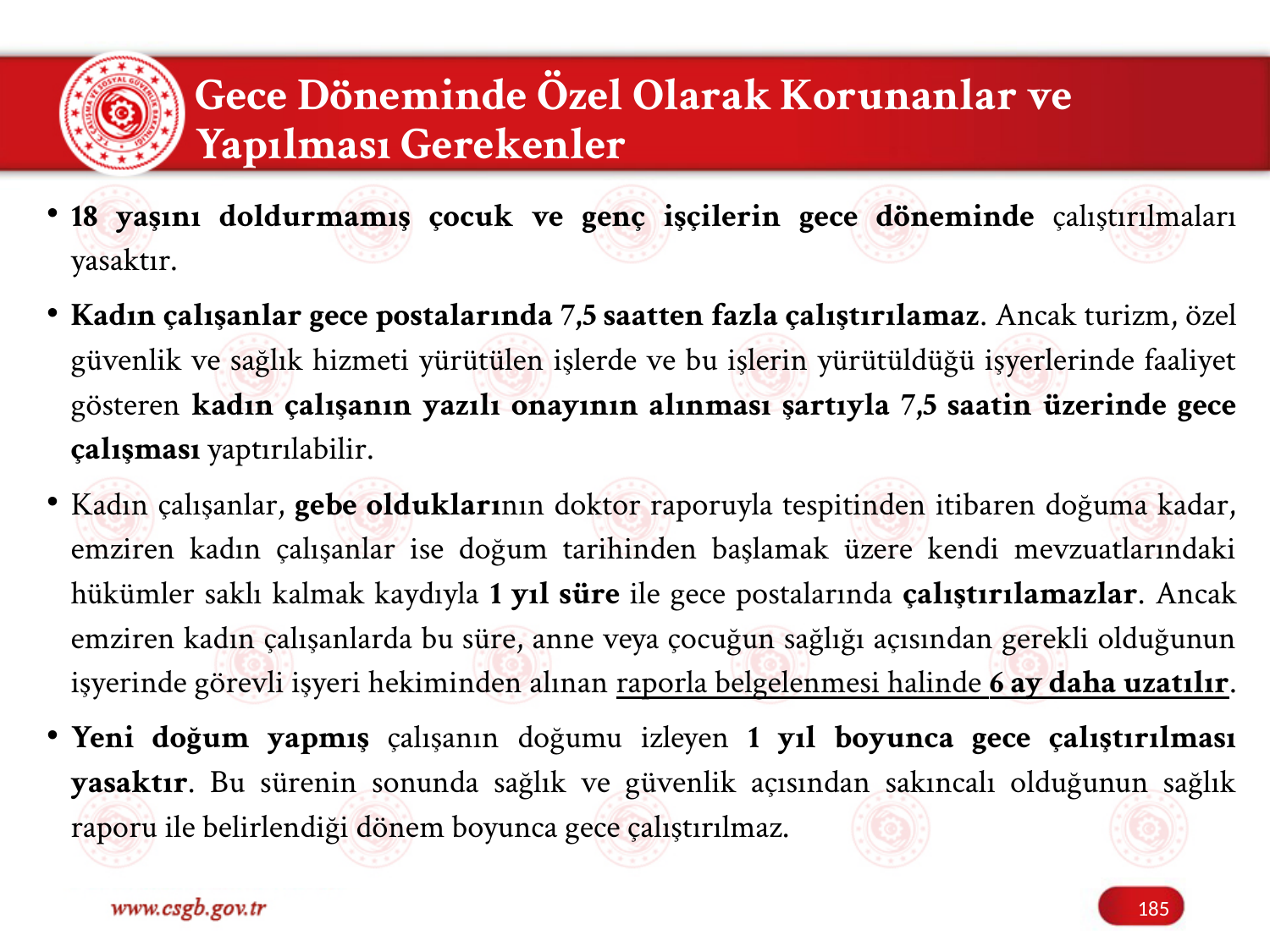

# Gece Döneminde Özel Olarak Korunanlar ve Yapılması Gerekenler
18 yaşını doldurmamış çocuk ve genç işçilerin gece döneminde çalıştırılmaları yasaktır.
Kadın çalışanlar gece postalarında 7,5 saatten fazla çalıştırılamaz. Ancak turizm, özel güvenlik ve sağlık hizmeti yürütülen işlerde ve bu işlerin yürütüldüğü işyerlerinde faaliyet gösteren kadın çalışanın yazılı onayının alınması şartıyla 7,5 saatin üzerinde gece çalışması yaptırılabilir.
Kadın çalışanlar, gebe olduklarının doktor raporuyla tespitinden itibaren doğuma kadar, emziren kadın çalışanlar ise doğum tarihinden başlamak üzere kendi mevzuatlarındaki hükümler saklı kalmak kaydıyla 1 yıl süre ile gece postalarında çalıştırılamazlar. Ancak emziren kadın çalışanlarda bu süre, anne veya çocuğun sağlığı açısından gerekli olduğunun işyerinde görevli işyeri hekiminden alınan raporla belgelenmesi halinde 6 ay daha uzatılır.
Yeni doğum yapmış çalışanın doğumu izleyen 1 yıl boyunca gece çalıştırılması yasaktır. Bu sürenin sonunda sağlık ve güvenlik açısından sakıncalı olduğunun sağlık raporu ile belirlendiği dönem boyunca gece çalıştırılmaz.

185